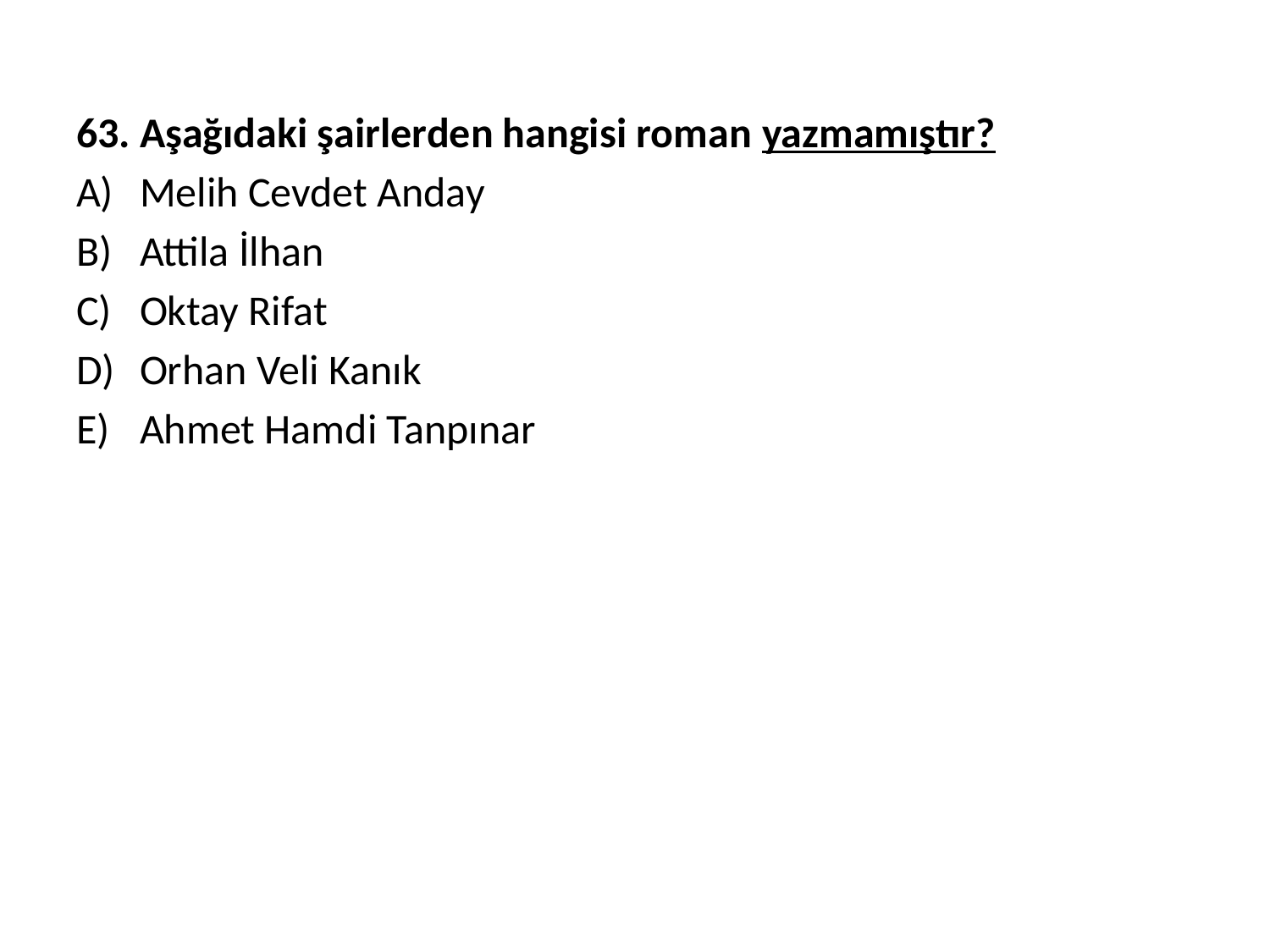

63. Aşağıdaki şairlerden hangisi roman yazmamıştır?
Melih Cevdet Anday
Attila İlhan
Oktay Rifat
Orhan Veli Kanık
Ahmet Hamdi Tanpınar